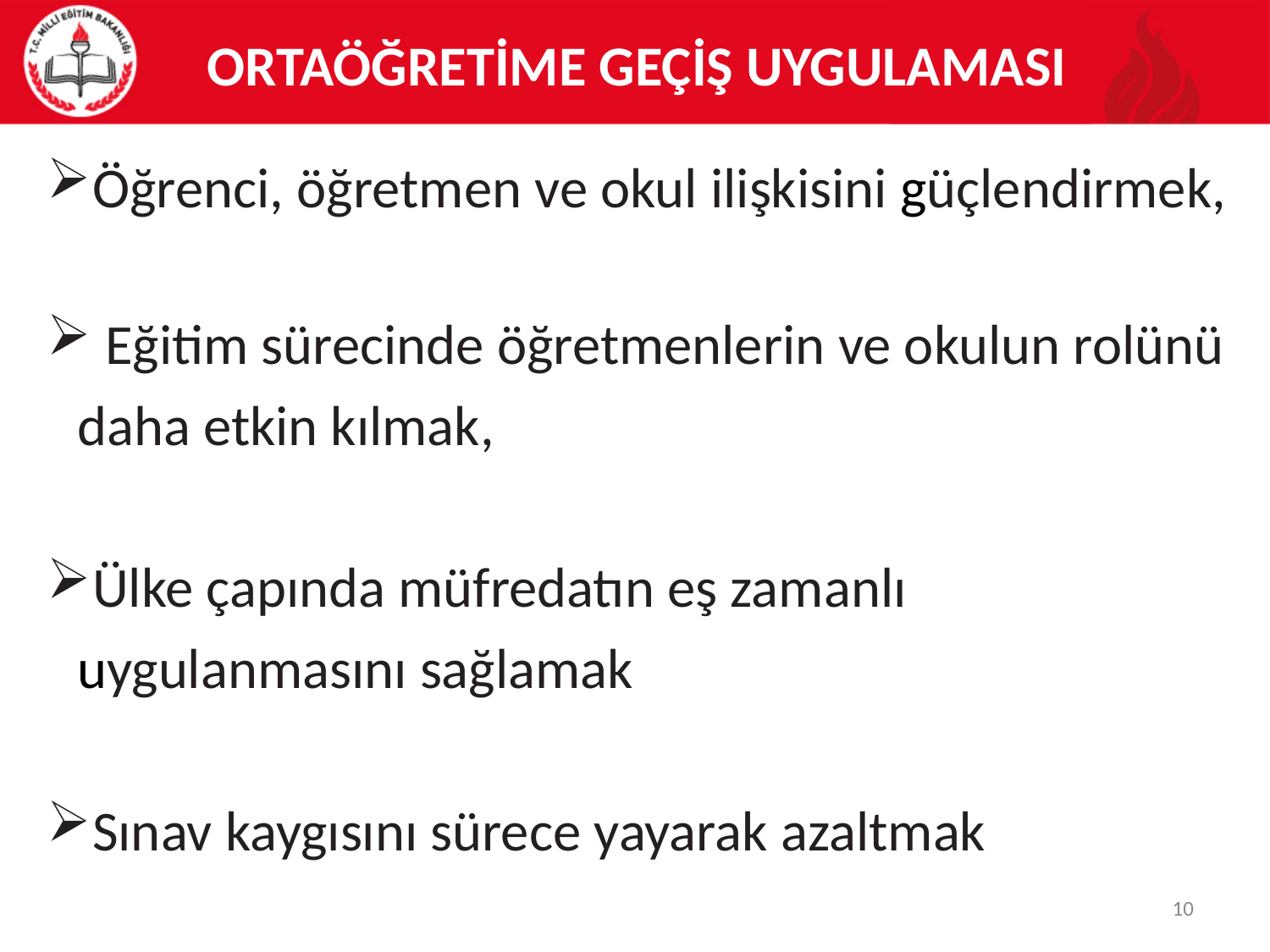

# ORTAÖĞRETİME GEÇİŞ UYGULAMASI
Öğrenci, öğretmen ve okul ilişkisini güçlendirmek,

 Eğitim sürecinde öğretmenlerin ve okulun rolünü daha etkin kılmak,

Ülke çapında müfredatın eş zamanlı uygulanmasını sağlamak

Sınav kaygısını sürece yayarak azaltmak
10